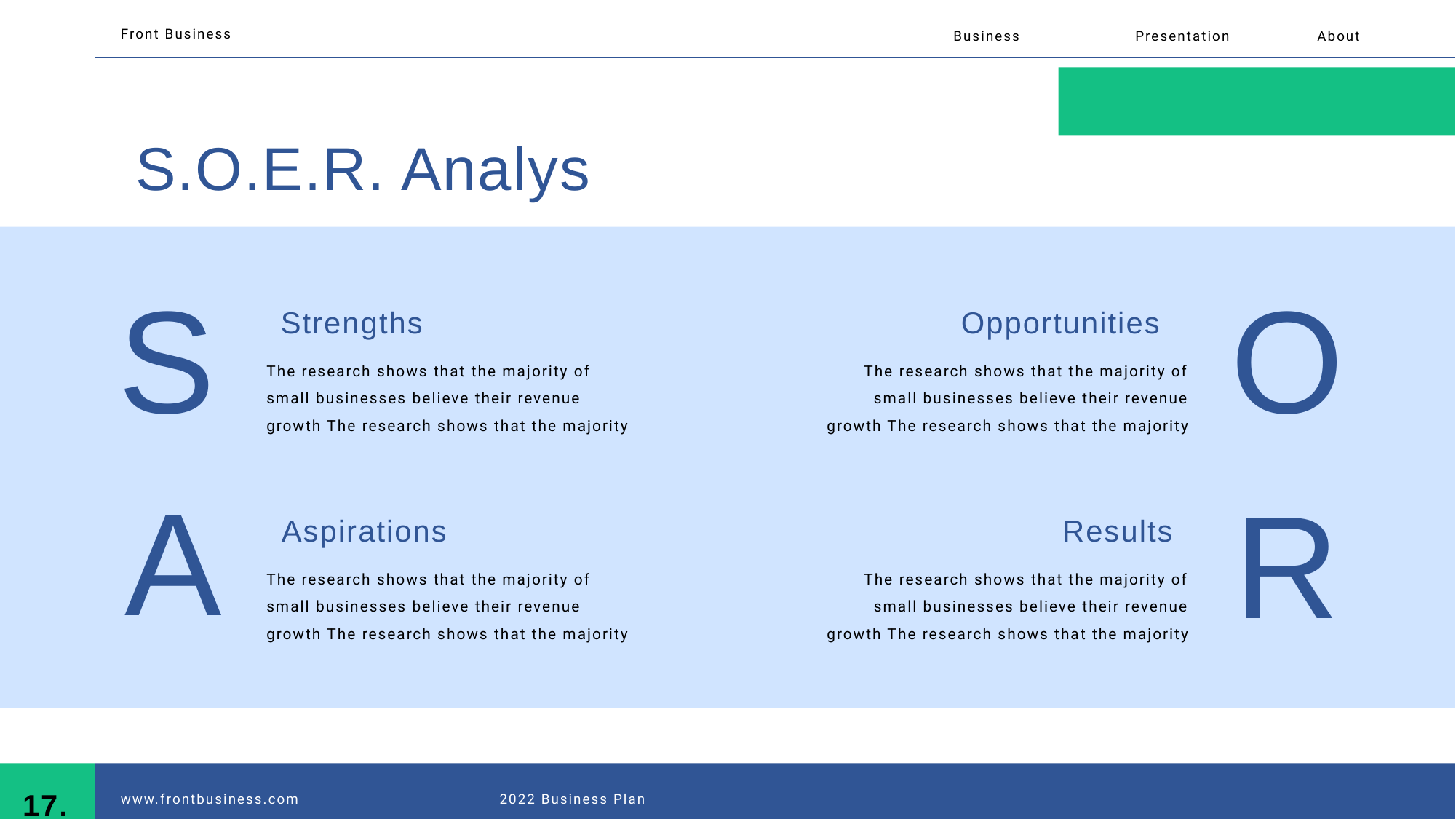

Front Business
Business
Presentation
About

S.O.E.R. Analys

S
O
Strengths
Opportunities
The research shows that the majority of small businesses believe their revenue growth The research shows that the majority
The research shows that the majority of small businesses believe their revenue growth The research shows that the majority
A
R
Aspirations
Results
The research shows that the majority of small businesses believe their revenue growth The research shows that the majority
The research shows that the majority of small businesses believe their revenue growth The research shows that the majority
17.

www.frontbusiness.com
2022 Business Plan